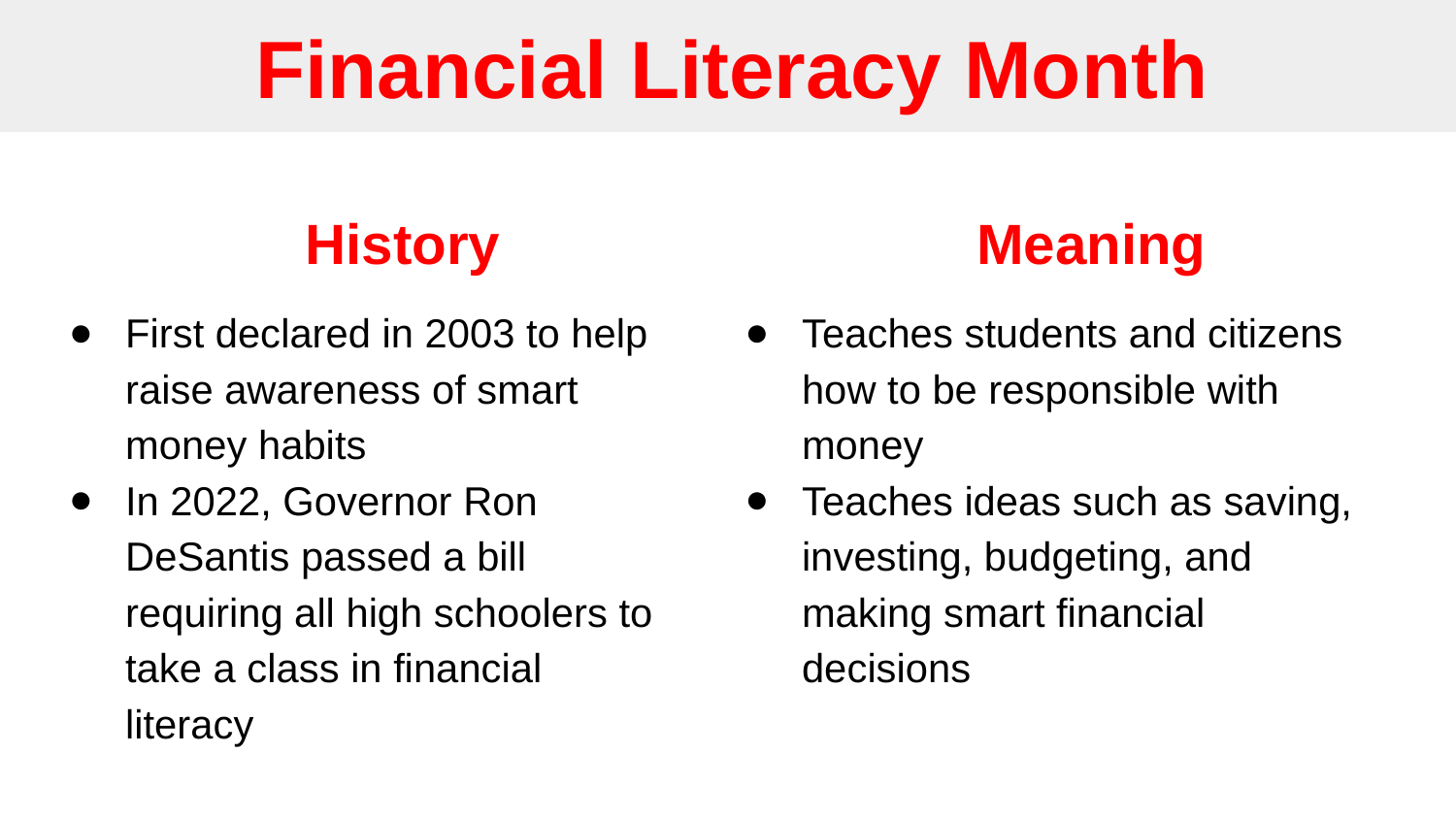

# Financial Literacy Month
History
First declared in 2003 to help raise awareness of smart money habits
In 2022, Governor Ron DeSantis passed a bill requiring all high schoolers to take a class in financial literacy
Meaning
Teaches students and citizens how to be responsible with money
Teaches ideas such as saving, investing, budgeting, and making smart financial decisions